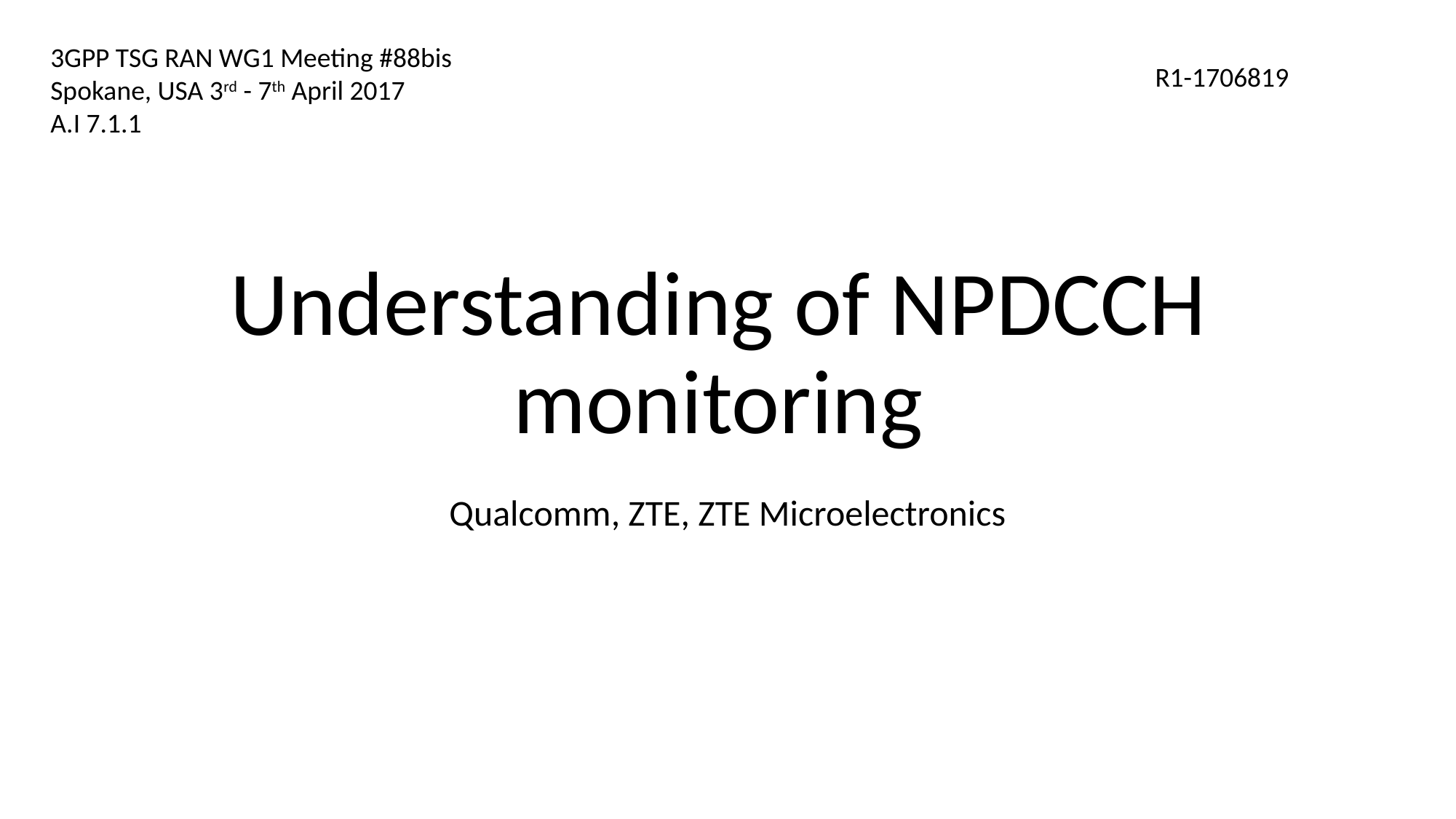

3GPP TSG RAN WG1 Meeting #88bis
Spokane, USA 3rd - 7th April 2017
A.I 7.1.1
R1-1706819
# Understanding of NPDCCH monitoring
Qualcomm, ZTE, ZTE Microelectronics